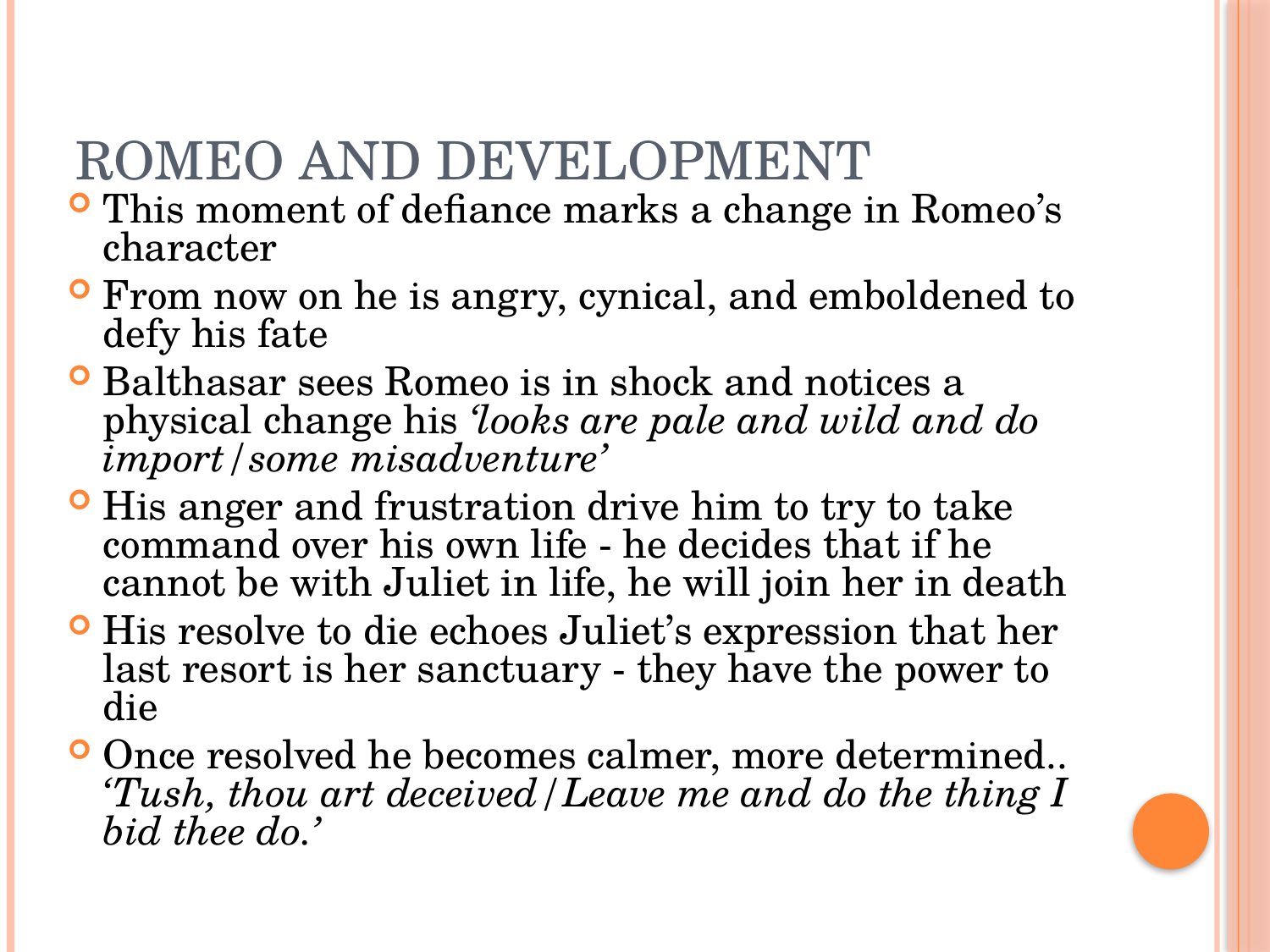

# Romeo and Development
This moment of defiance marks a change in Romeo’s character
From now on he is angry, cynical, and emboldened to defy his fate
Balthasar sees Romeo is in shock and notices a physical change his ‘looks are pale and wild and do import/some misadventure’
His anger and frustration drive him to try to take command over his own life - he decides that if he cannot be with Juliet in life, he will join her in death
His resolve to die echoes Juliet’s expression that her last resort is her sanctuary - they have the power to die
Once resolved he becomes calmer, more determined.. ‘Tush, thou art deceived/Leave me and do the thing I bid thee do.’